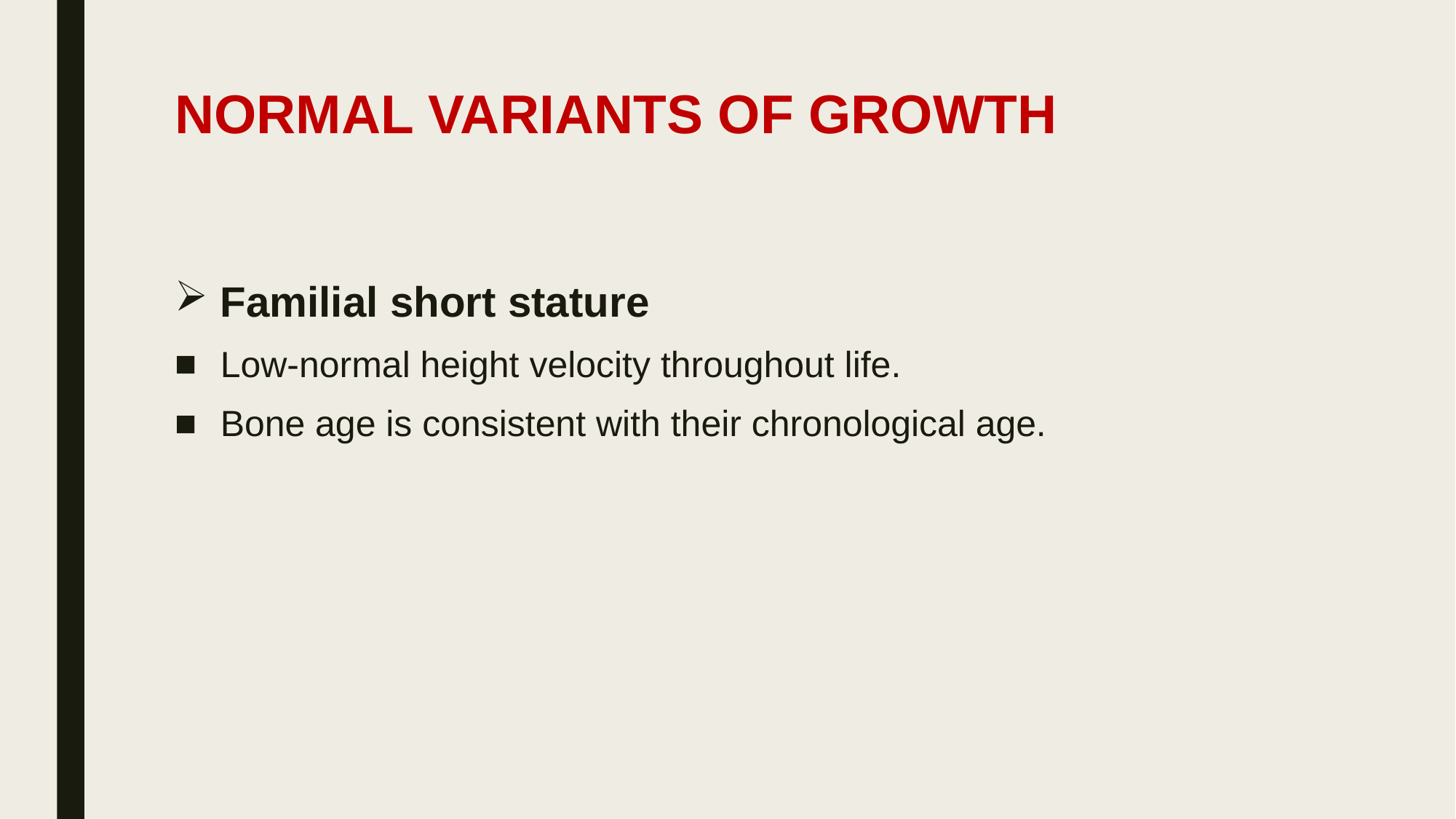

# NORMAL VARIANTS OF GROWTH
Familial short stature
Low-normal height velocity throughout life.
Bone age is consistent with their chronological age.